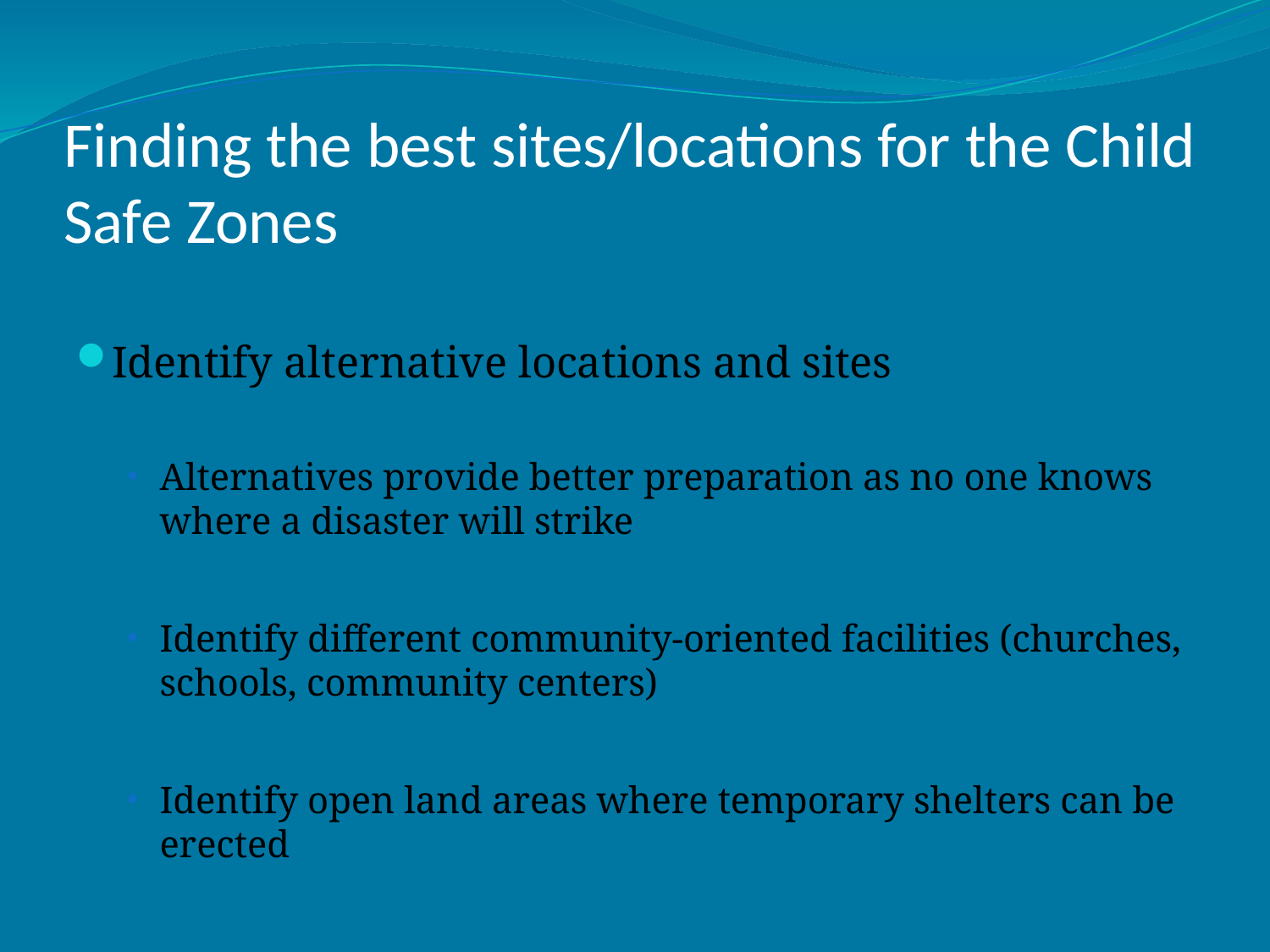

# Finding the best sites/locations for the Child Safe Zones

Identify alternative locations and sites

Alternatives provide better preparation as no one knows where a disaster will strike

Identify different community-oriented facilities (churches, schools, community centers)

Identify open land areas where temporary shelters can be erected